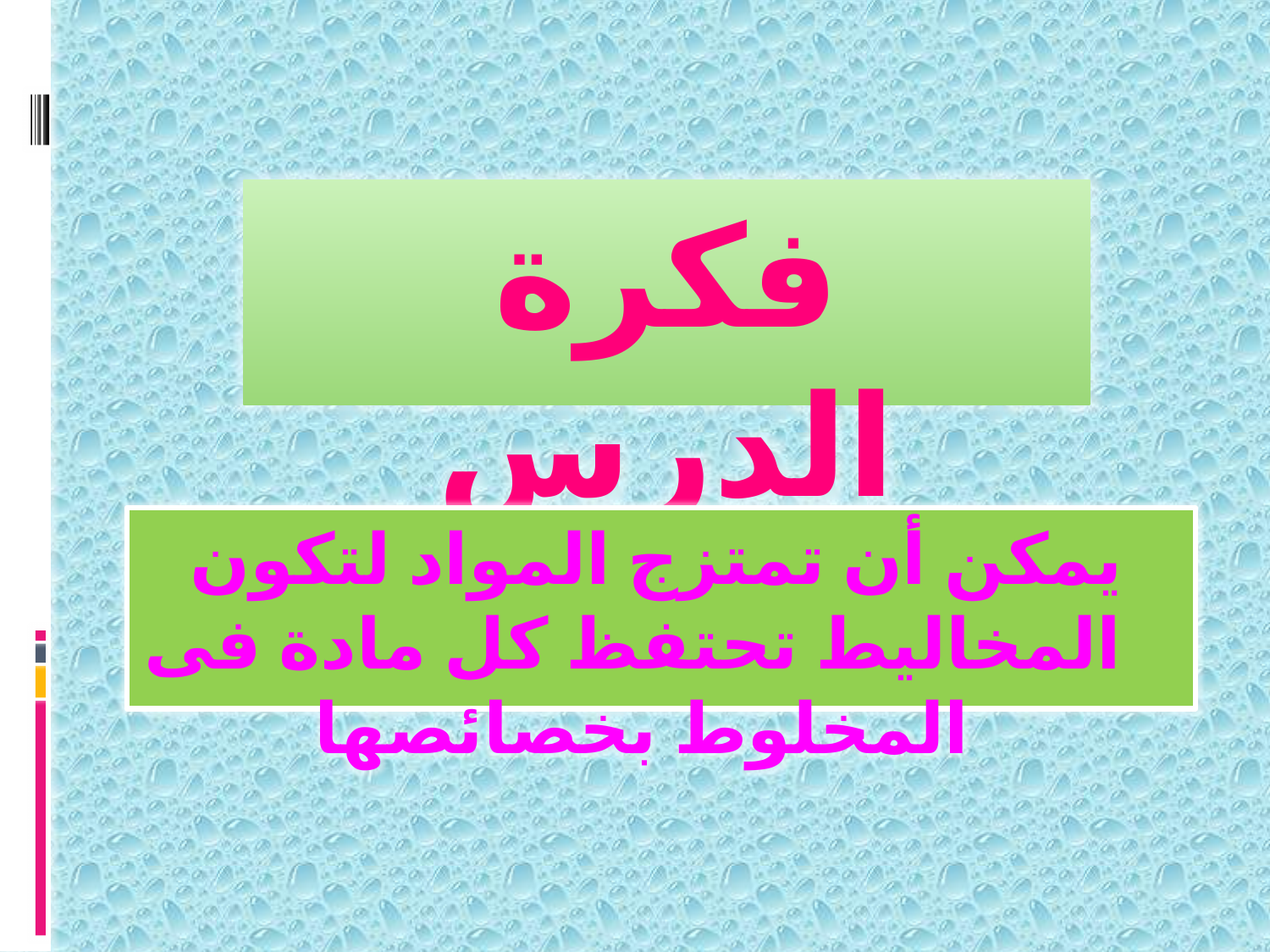

فكرة الدرس
يمكن أن تمتزج المواد لتكون المخاليط تحتفظ كل مادة فى المخلوط بخصائصها